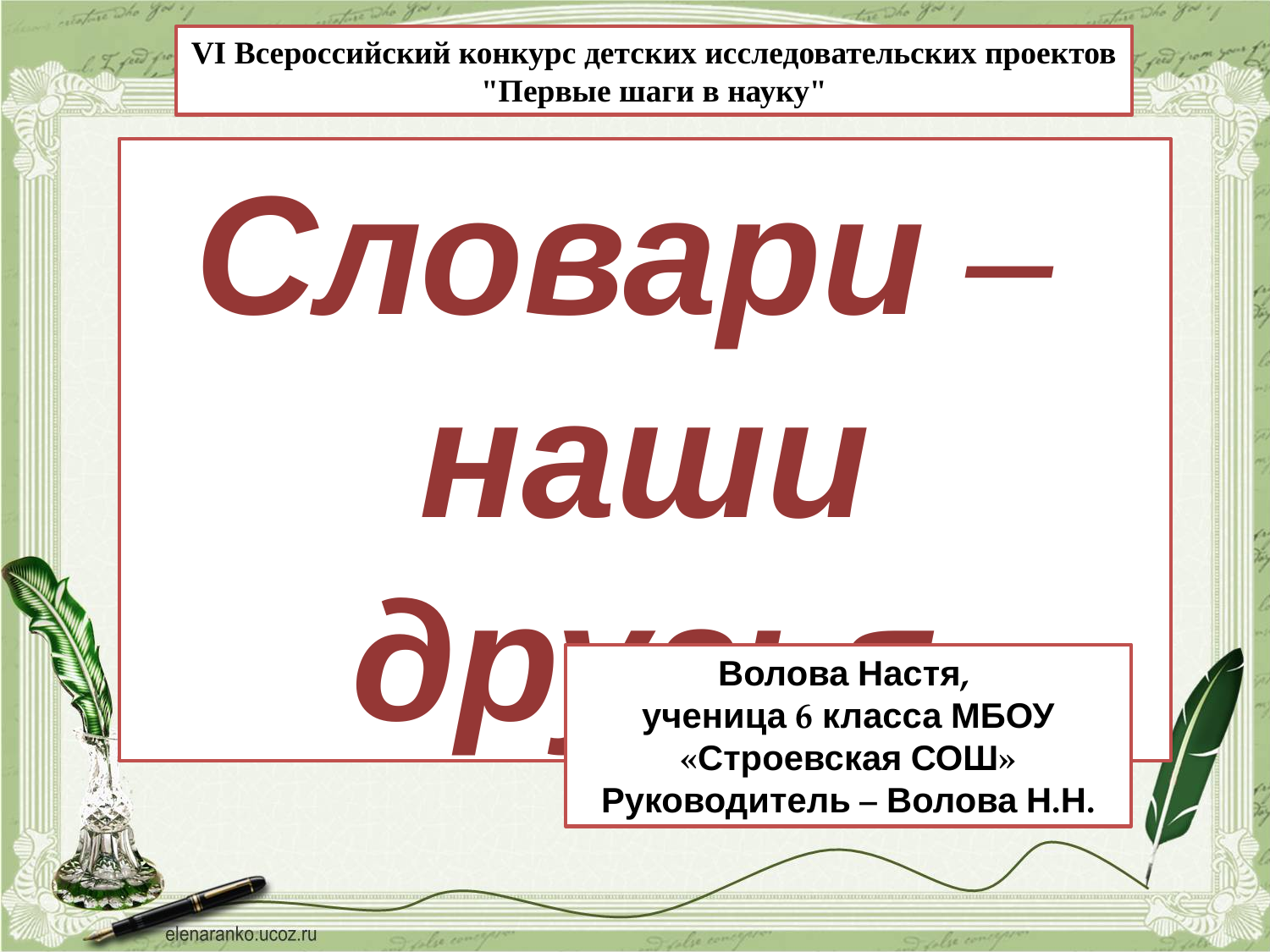

VI Всероссийский конкурс детских исследовательских проектов "Первые шаги в науку"
Словари –
наши друзья
Волова Настя,
ученица 6 класса МБОУ «Строевская СОШ»
Руководитель – Волова Н.Н.